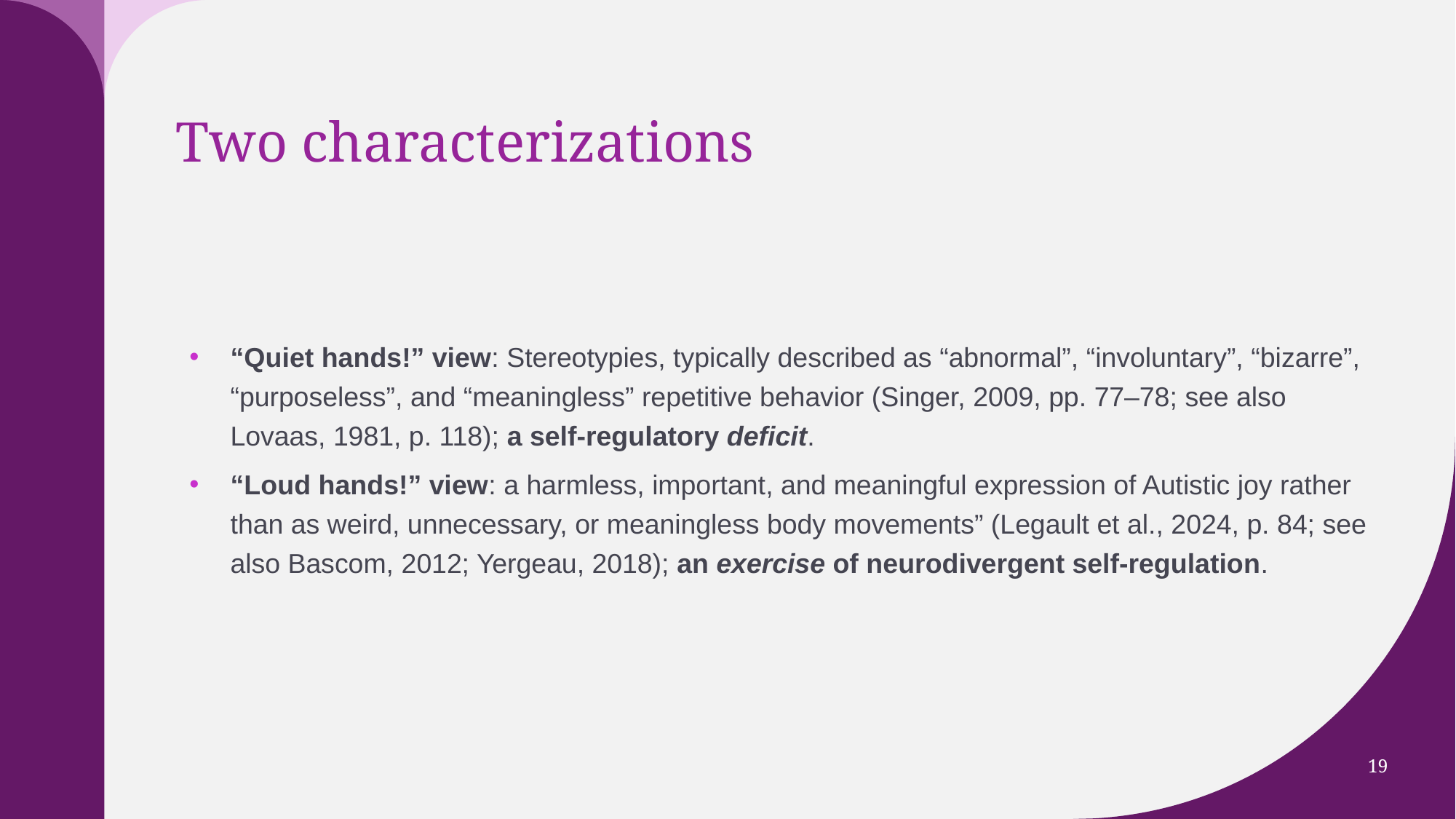

# Two characterizations
“Quiet hands!” view: Stereotypies, typically described as “abnormal”, “involuntary”, “bizarre”, “purposeless”, and “meaningless” repetitive behavior (Singer, 2009, pp. 77–78; see also Lovaas, 1981, p. 118); a self-regulatory deficit.
“Loud hands!” view: a harmless, important, and meaningful expression of Autistic joy rather than as weird, unnecessary, or meaningless body movements” (Legault et al., 2024, p. 84; see also Bascom, 2012; Yergeau, 2018); an exercise of neurodivergent self-regulation.
19